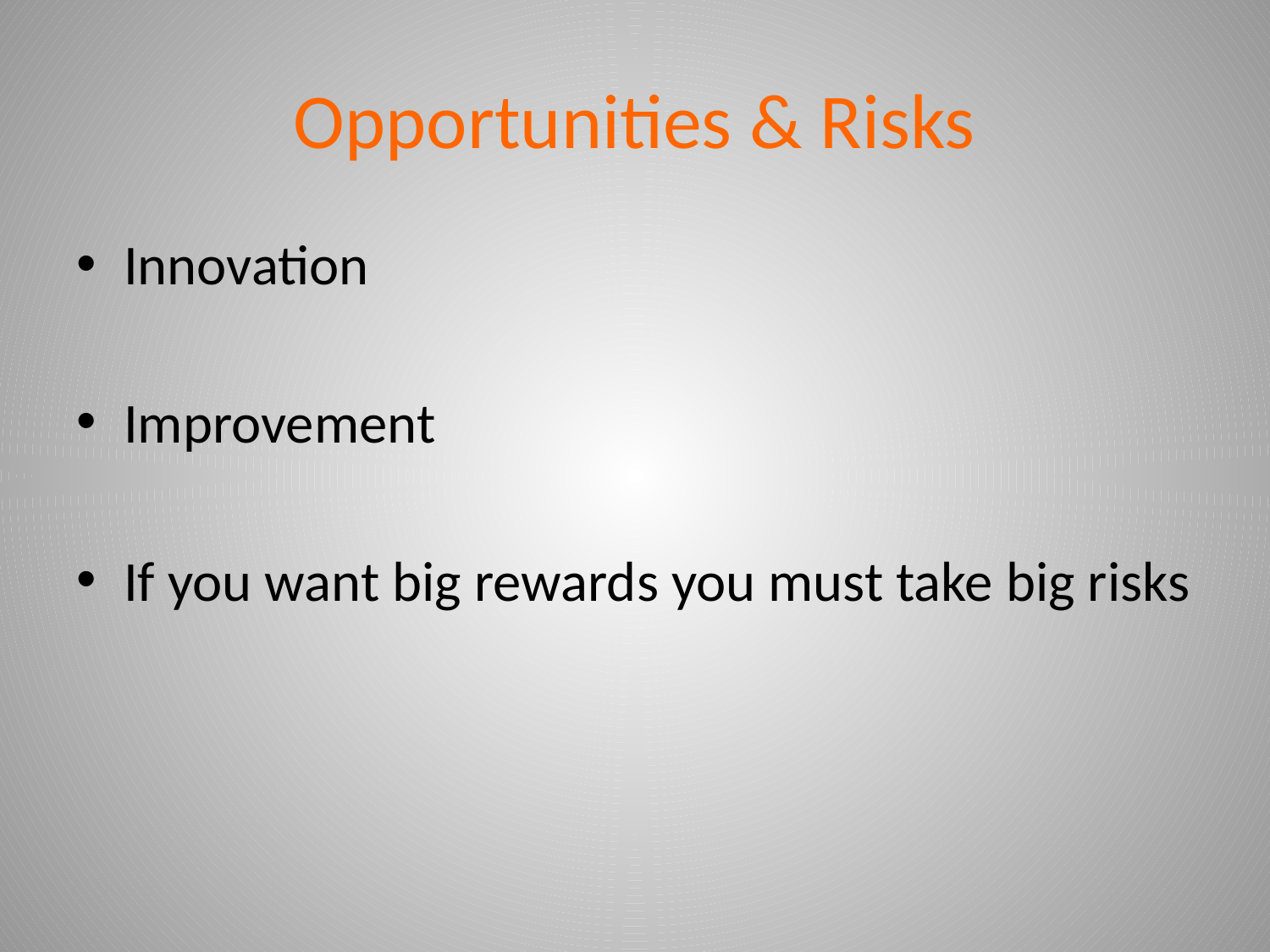

# Opportunities & Risks
Innovation

Improvement

If you want big rewards you must take big risks